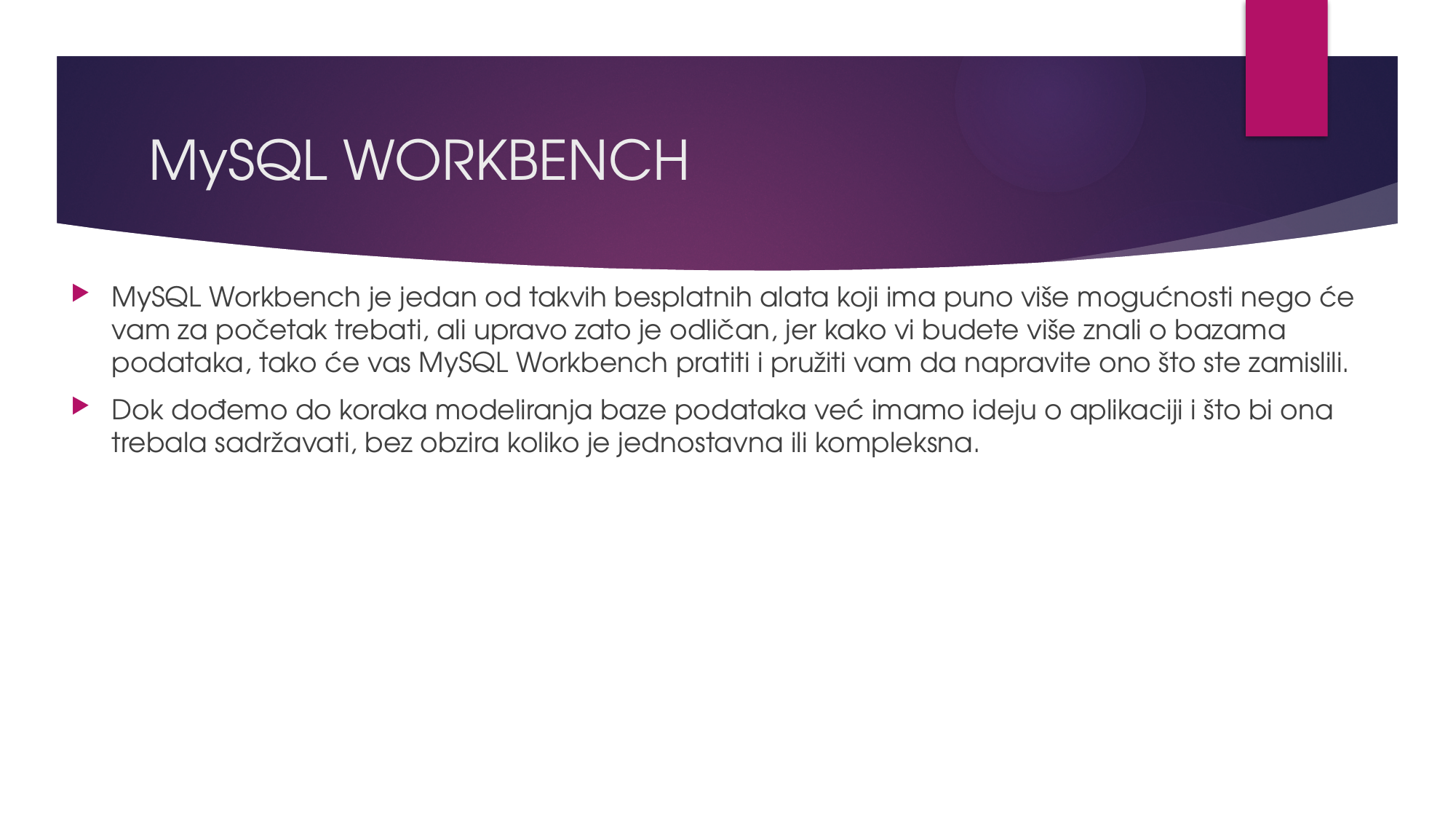

# MySQL WORKBENCH
MySQL Workbench je jedan od takvih besplatnih alata koji ima puno više mogućnosti nego će vam za početak trebati, ali upravo zato je odličan, jer kako vi budete više znali o bazama podataka, tako će vas MySQL Workbench pratiti i pružiti vam da napravite ono što ste zamislili.
Dok dođemo do koraka modeliranja baze podataka već imamo ideju o aplikaciji i što bi ona trebala sadržavati, bez obzira koliko je jednostavna ili kompleksna.